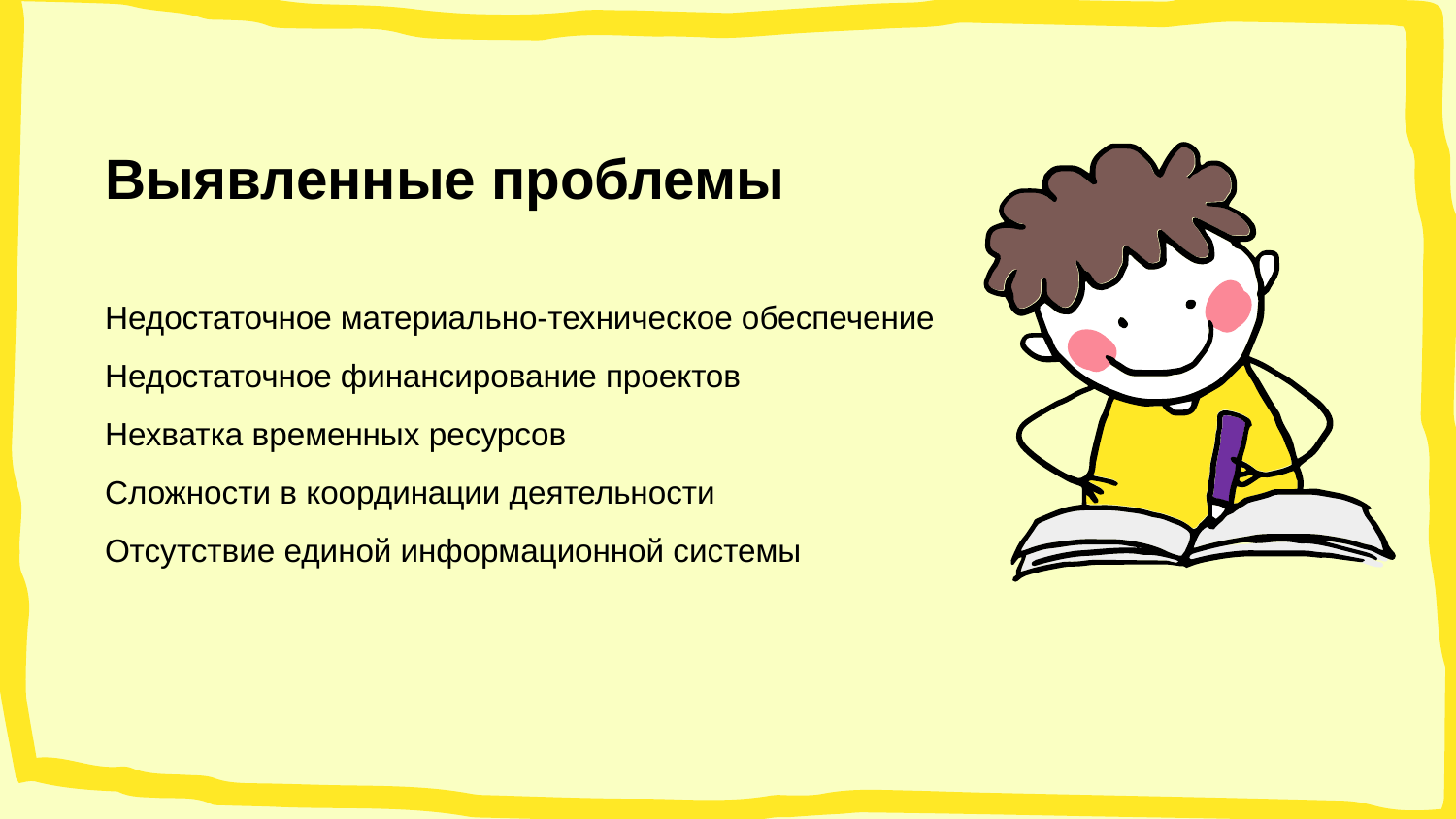

Выявленные проблемы

Недостаточное материально-техническое обеспечение
Недостаточное финансирование проектов
Нехватка временных ресурсов
Сложности в координации деятельности
Отсутствие единой информационной системы